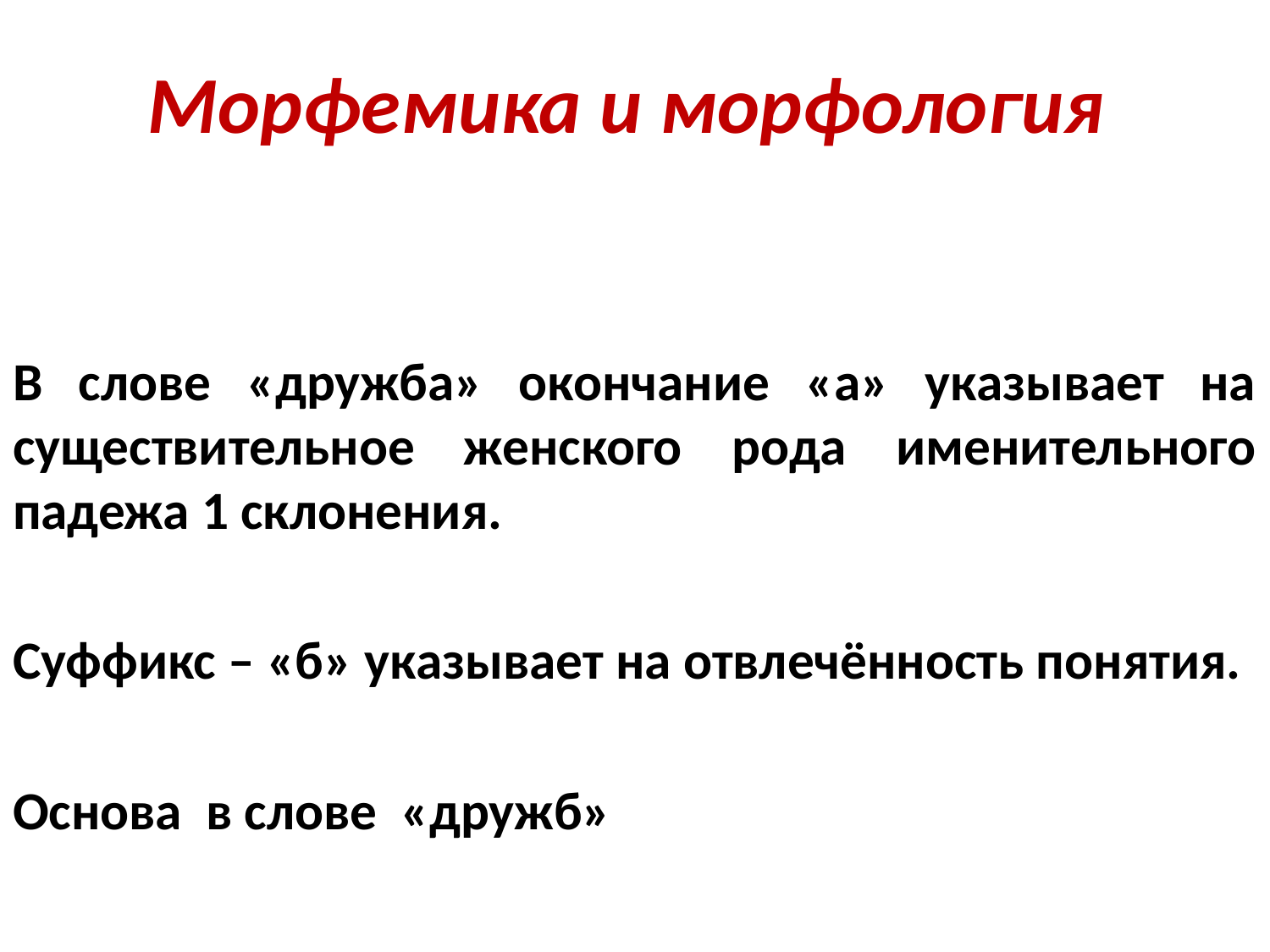

#
Морфемика и морфология

В слове «дружба» окончание «а» указывает на существительное женского рода именительного падежа 1 склонения.

Суффикс – «б» указывает на отвлечённость понятия.

Основа  в слове  «дружб»